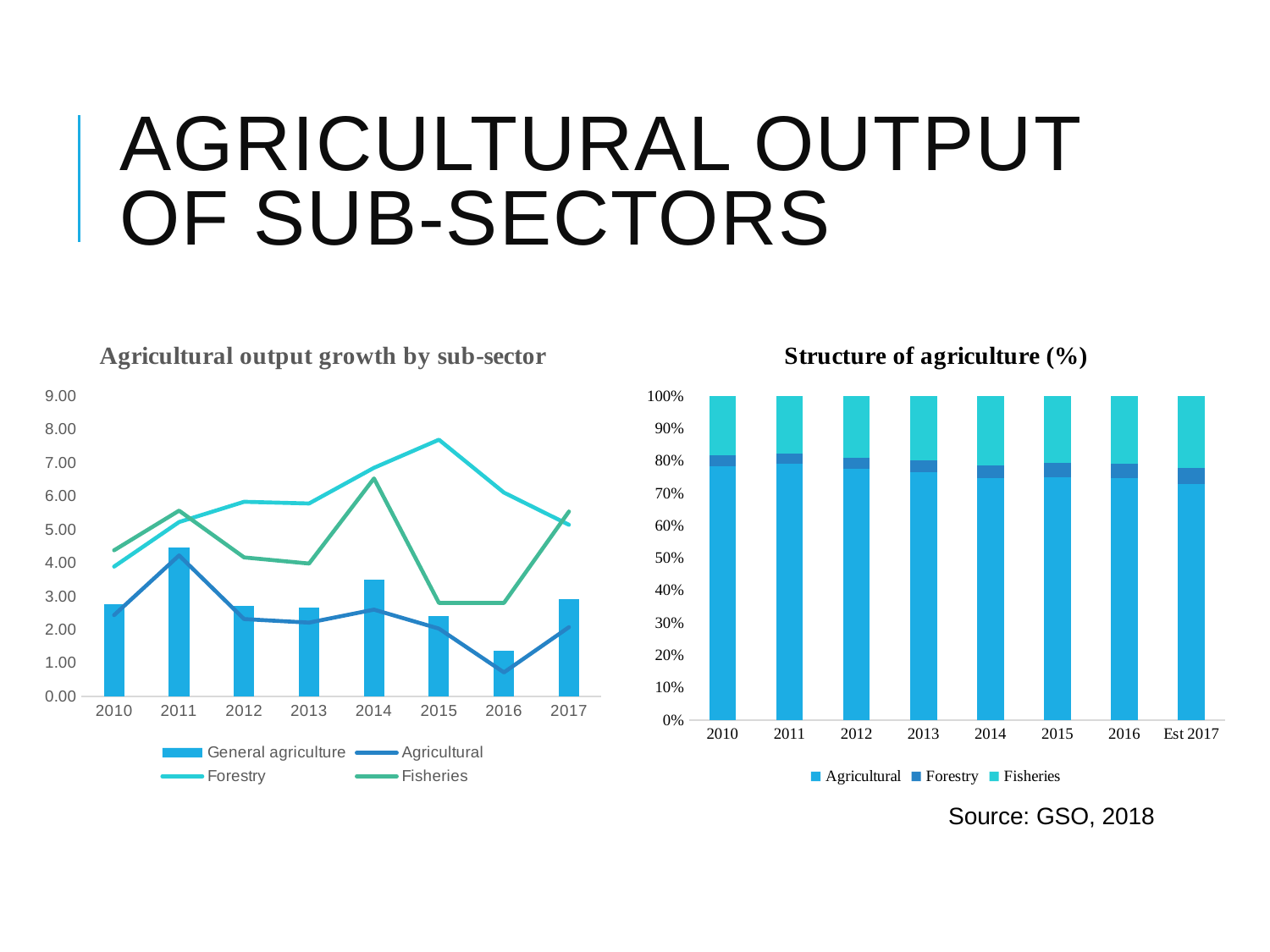

# Agricultural output of Sub-sectors

### Chart: Agricultural output growth by sub-sector

| Category | General agriculture | Agricultural | Forestry | Fisheries |
|---|---|---|---|---|
| 2010 | 2.775446317174421 | 2.4343138208445065 | 3.887915936952715 | 4.377811094452774 |
| 2011 | 4.462935781841457 | 4.223919265358165 | 5.225893459204316 | 5.565929330652112 |
| 2012 | 2.7192917586654977 | 2.3165922667464893 | 5.831464274271067 | 4.163548540717056 |
| 2013 | 2.6699999999999986 | 2.2099999999999973 | 5.780000000000006 | 3.9800000000000146 |
| 2014 | 3.4899999999999967 | 2.600000000000006 | 6.8500000000000085 | 6.529999999999982 |
| 2015 | 2.4082327596704594 | 2.030024179379686 | 7.691458839108364 | 2.7998149255752542 |
| 2016 | 1.3570835567393673 | 0.7200418272126936 | 6.107183113023876 | 2.8004039783081214 |
| 2017 | 2.9017966651948646 | 2.073870529089483 | 5.142443264123612 | 5.540071546799082 |

### Chart: Structure of agriculture (%)

| Category | Agricultural | Forestry | Fisheries |
|---|---|---|---|
| 2010 | 78.2655091292221 | 3.556508449712619 | 18.177982421065284 |
| 2011 | 79.09397367648006 | 3.0957362202749854 | 17.810290103244945 |
| 2012 | 77.63421725399769 | 3.2645746653967618 | 19.101208080605545 |
| 2013 | 76.43777351737077 | 3.6424961937159503 | 19.91973028891328 |
| 2014 | 74.68050946311816 | 3.951108298934386 | 21.368382237947454 |
| 2015 | 74.89753810740251 | 4.341857788507425 | 20.760604104090056 |
| 2016 | 74.61780275710028 | 4.59684552889784 | 20.78535171400188 |
| Est 2017 | 72.86037692619125 | 4.817349487932868 | 22.322273585875877 |
Source: GSO, 2018